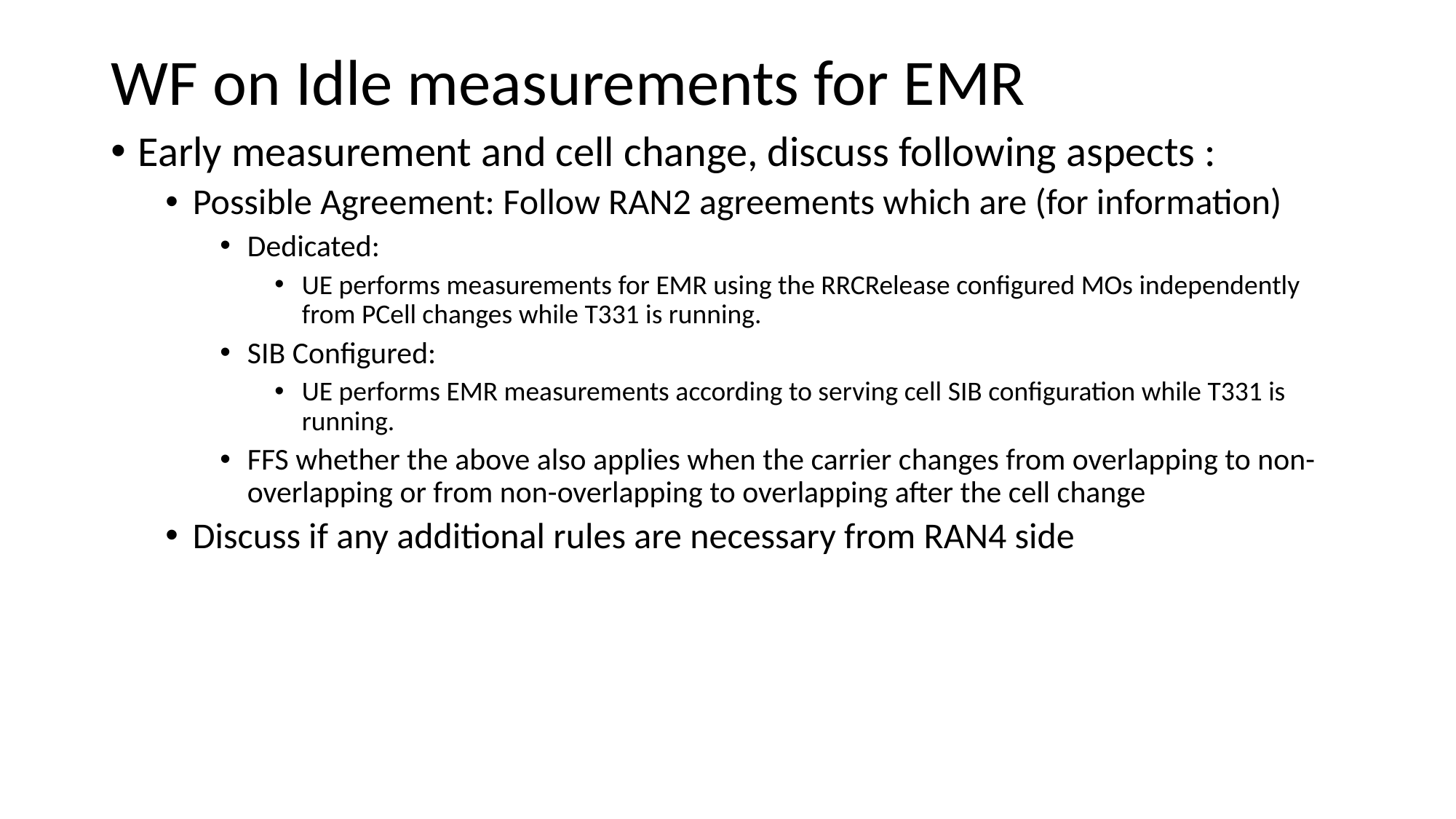

# WF on Idle measurements for EMR
Early measurement and cell change, discuss following aspects :
Possible Agreement: Follow RAN2 agreements which are (for information)
Dedicated:
UE performs measurements for EMR using the RRCRelease configured MOs independently from PCell changes while T331 is running.
SIB Configured:
UE performs EMR measurements according to serving cell SIB configuration while T331 is running.
FFS whether the above also applies when the carrier changes from overlapping to non-overlapping or from non-overlapping to overlapping after the cell change
Discuss if any additional rules are necessary from RAN4 side